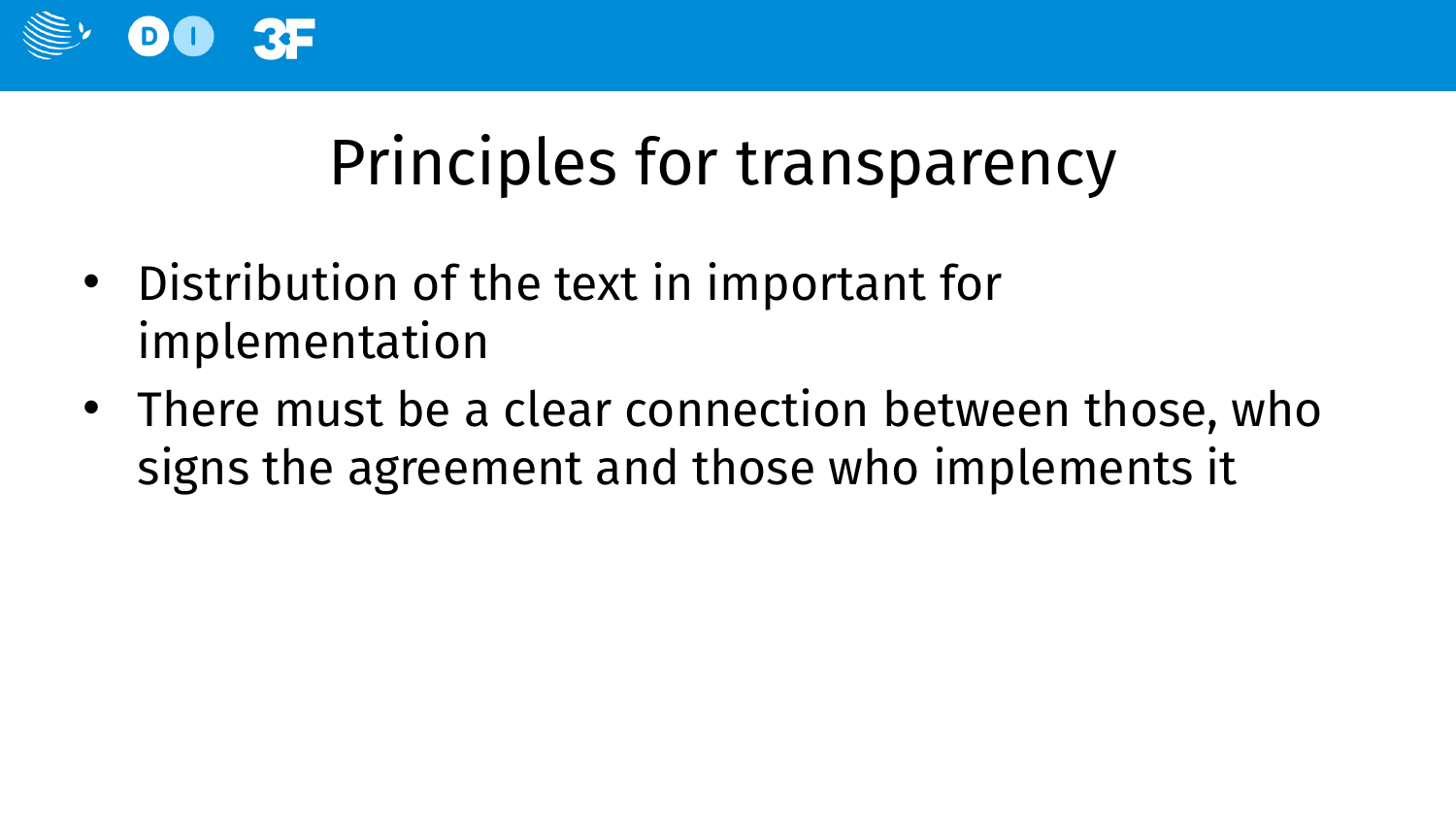

# Principles for transparency
Distribution of the text in important for implementation
There must be a clear connection between those, who signs the agreement and those who implements it